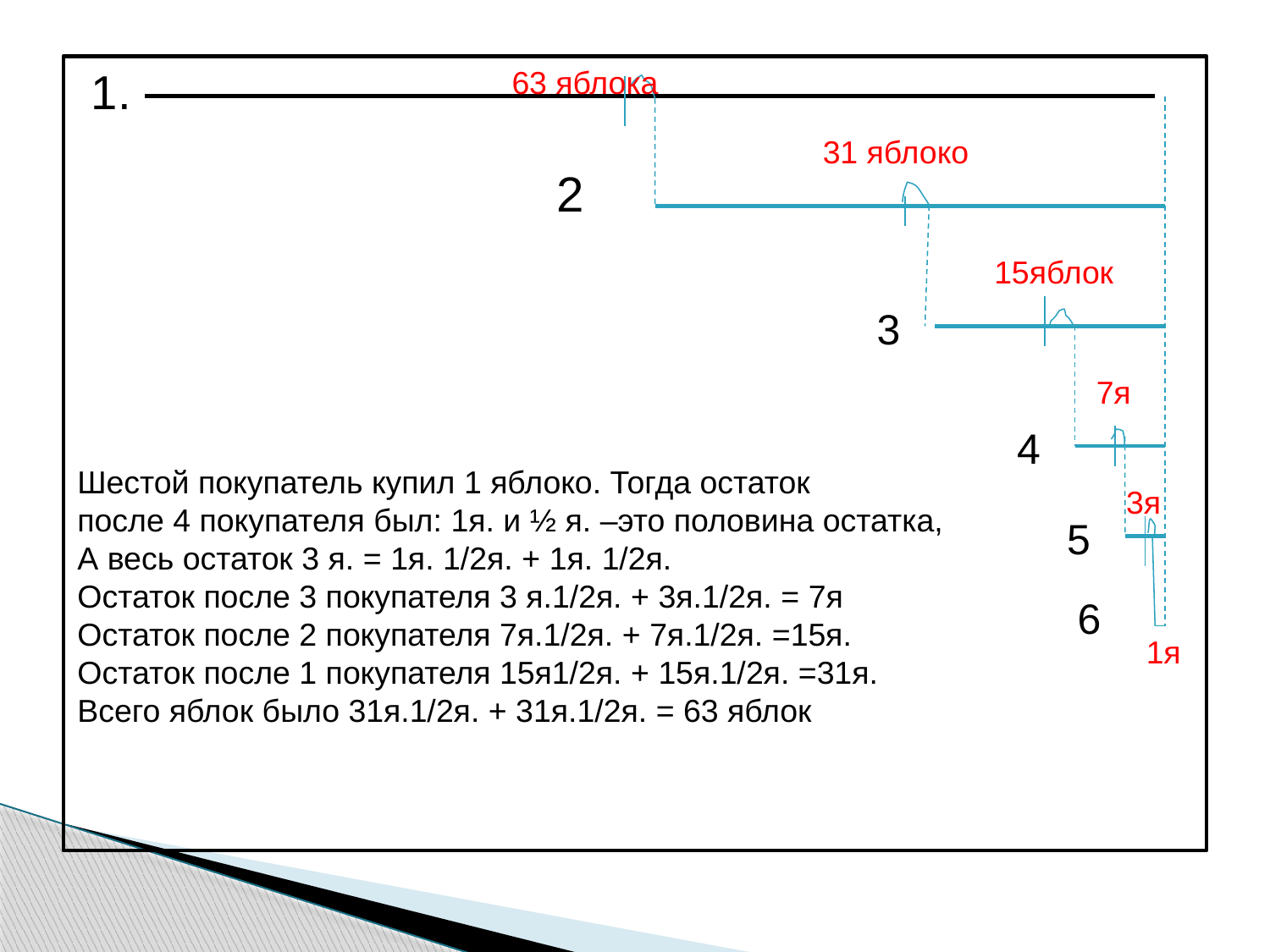

1.
63 яблока

31 яблоко
2

15яблок
3

7я
4

Шестой покупатель купил 1 яблоко. Тогда остаток
после 4 покупателя был: 1я. и ½ я. –это половина остатка,
А весь остаток 3 я. = 1я. 1/2я. + 1я. 1/2я.
Остаток после 3 покупателя 3 я.1/2я. + 3я.1/2я. = 7я
Остаток после 2 покупателя 7я.1/2я. + 7я.1/2я. =15я.
Остаток после 1 покупателя 15я1/2я. + 15я.1/2я. =31я.
Всего яблок было 31я.1/2я. + 31я.1/2я. = 63 яблок
3я
5

6
1я